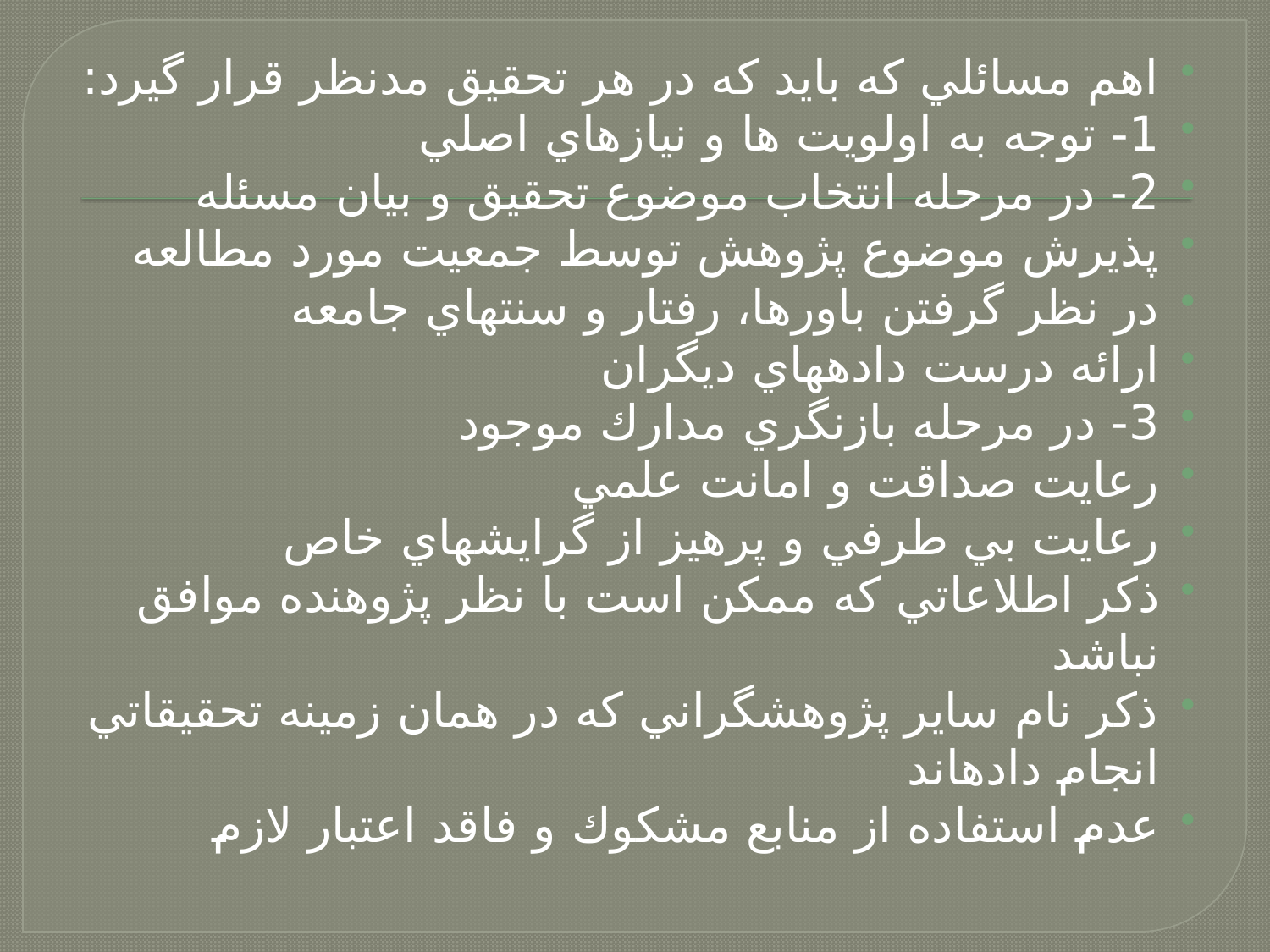

اهم مسائلي كه بايد كه در هر تحقيق مدنظر قرار گيرد:
1- توجه به اولويت ها و نيازهاي اصلي
2- در مرحله انتخاب موضوع تحقيق و بيان مسئله
پذيرش موضوع پژوهش توسط جمعيت مورد مطالعه
در نظر گرفتن باورها، رفتار و سنتهاي جامعه
ارائه درست داده‏هاي ديگران
3- در مرحله بازنگري مدارك موجود
رعايت صداقت و امانت علمي
رعايت بي طرفي و پرهيز از گرايشهاي خاص
ذكر اطلاعاتي كه ممكن است با نظر پژوهنده موافق نباشد
ذكر نام ساير پژوهشگراني كه در همان زمينه تحقيقاتي انجام داده‏اند
عدم استفاده از منابع مشكوك و فاقد اعتبار لازم